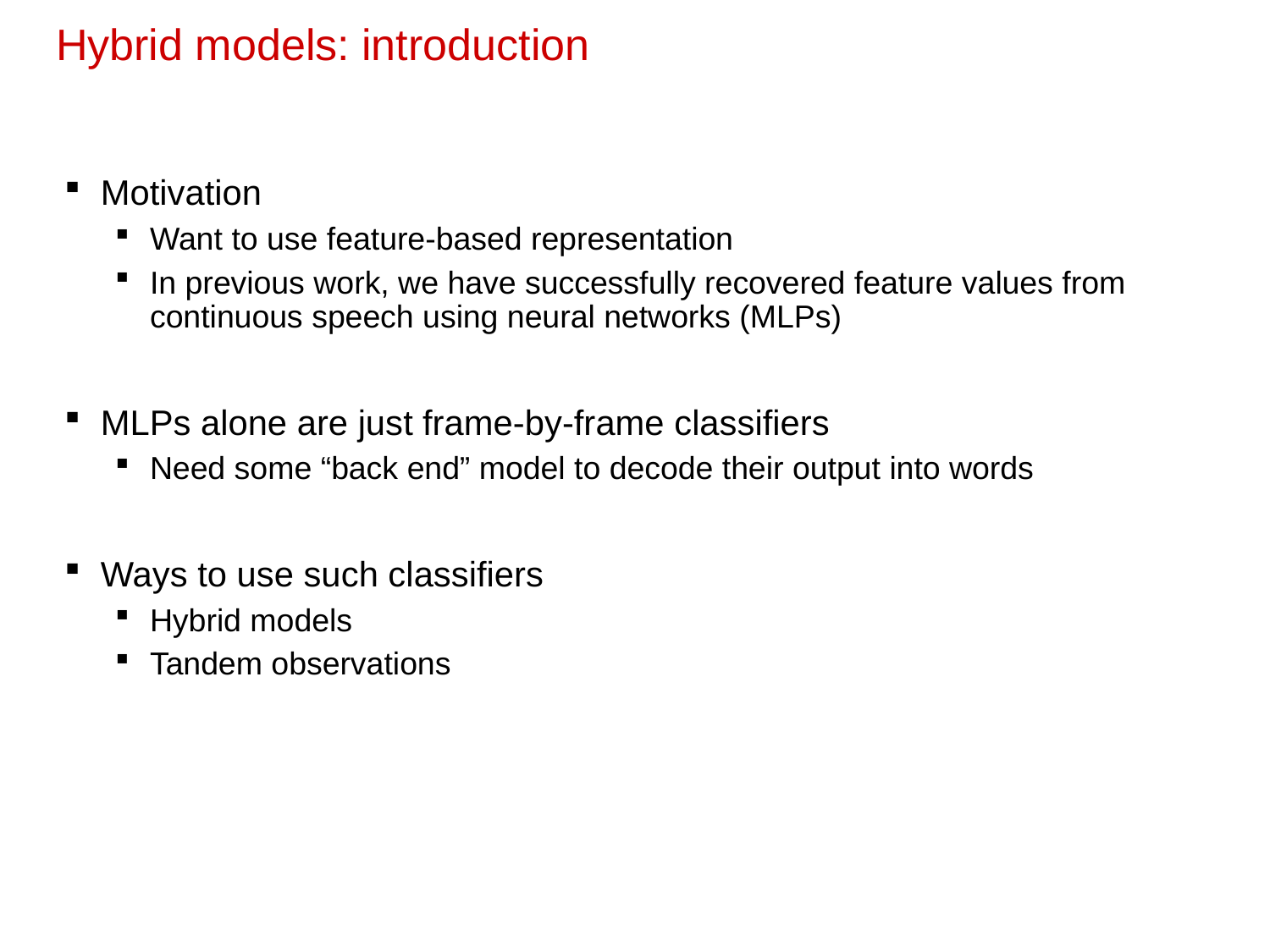

# Hybrid models: introduction
Motivation
Want to use feature-based representation
In previous work, we have successfully recovered feature values from continuous speech using neural networks (MLPs)

MLPs alone are just frame-by-frame classifiers
Need some “back end” model to decode their output into words

Ways to use such classifiers
Hybrid models
Tandem observations